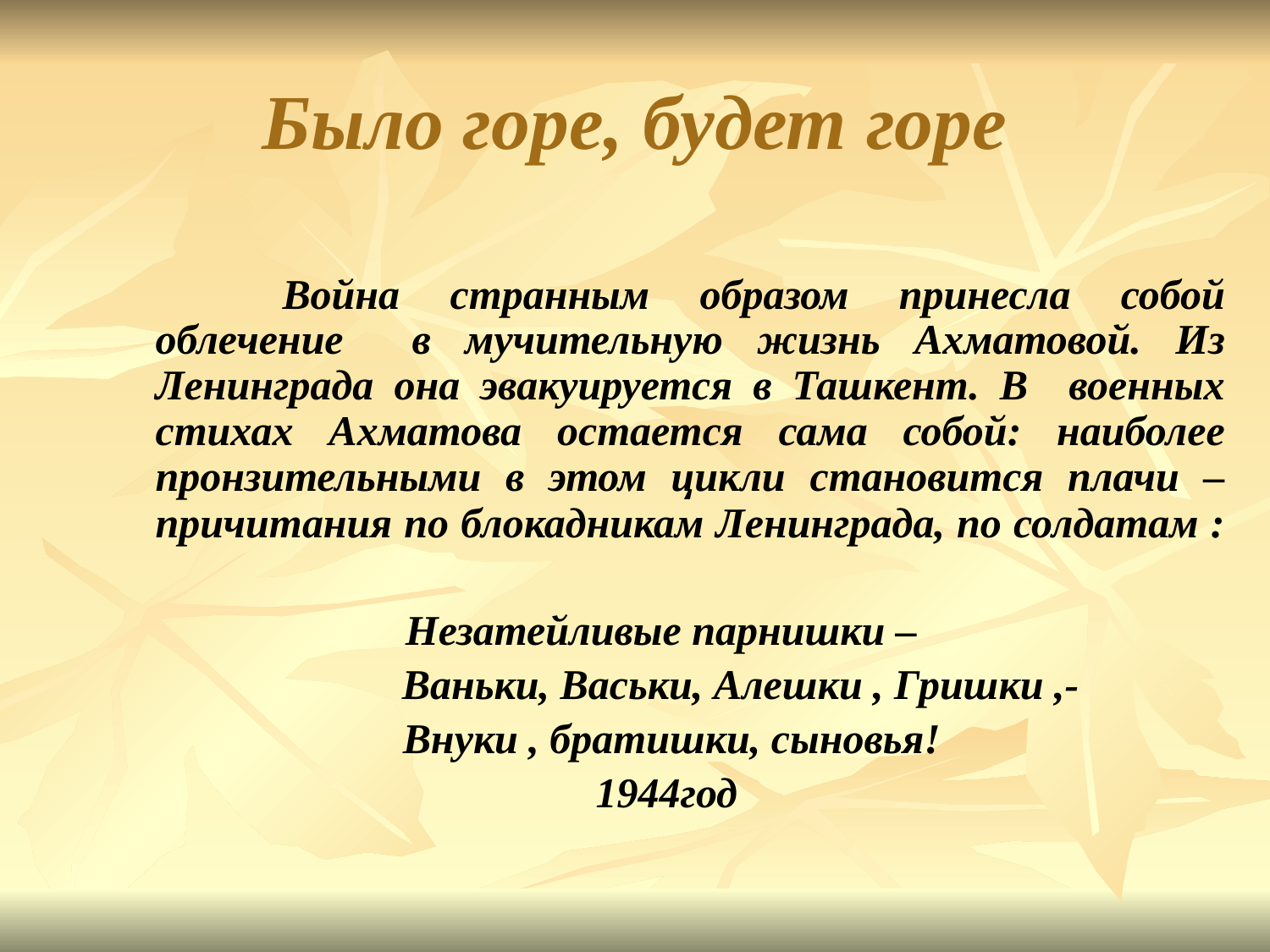

# Было горе, будет горе
		Война странным образом принесла собой облечение  в мучительную жизнь Ахматовой. Из Ленинграда она эвакуируется в Ташкент. В  военных стихах Ахматова остается сама собой: наиболее пронзительными в этом цикли становится плачи – причитания по блокадникам Ленинграда, по солдатам :

Незатейливые парнишки –
               Ваньки, Васьки, Алешки , Гришки ,-
 Внуки , братишки, сыновья!
 1944год